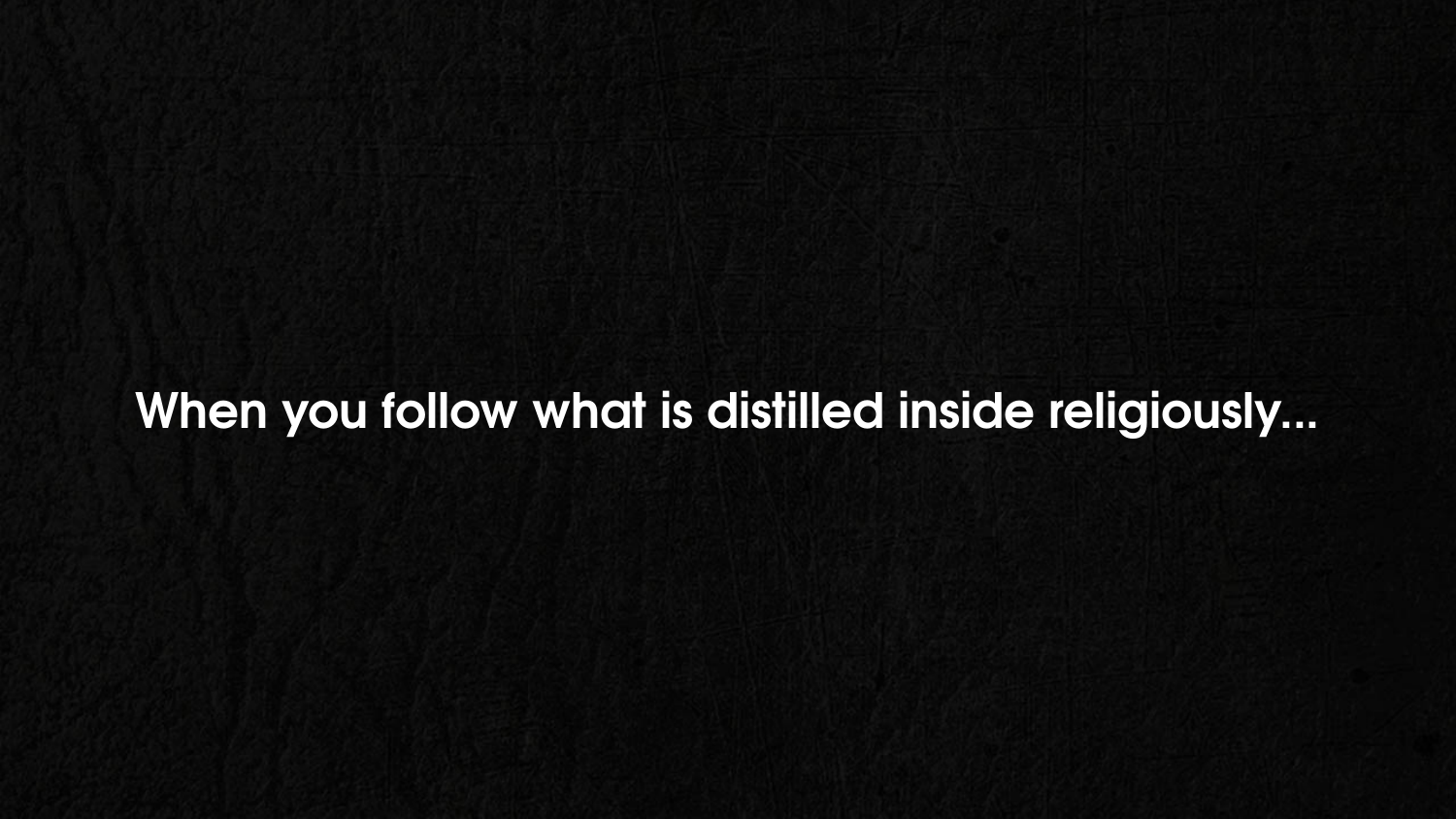

When you follow what is distilled inside religiously...